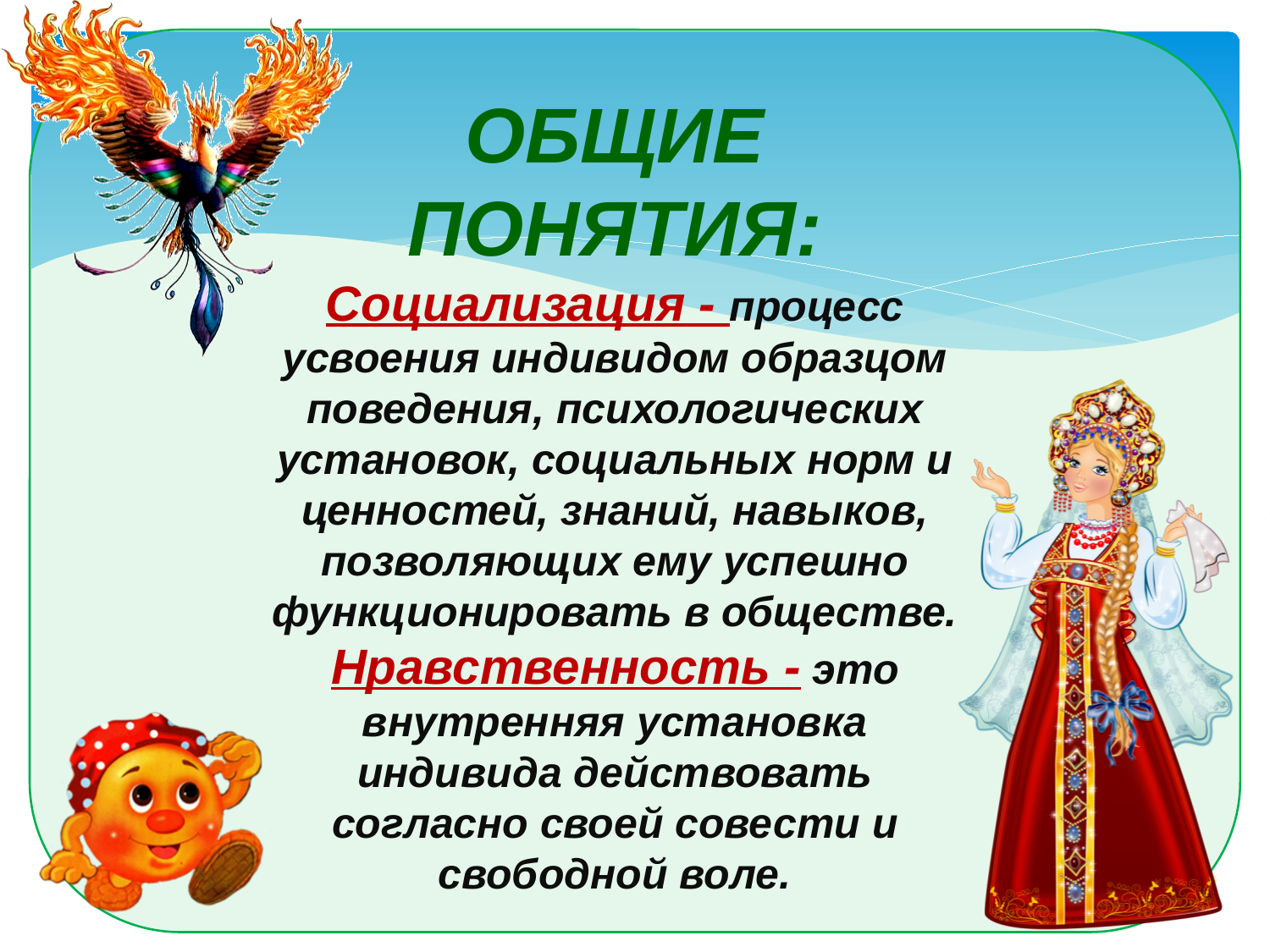

# ОБЩИЕ ПОНЯТИЯ: Социализация - процесс усвоения индивидом образцом поведения, психологических установок, социальных норм и ценностей, знаний, навыков, позволяющих ему успешно функционировать в обществе. Нравственность - это внутренняя установка индивида действовать согласно своей совести и свободной воле.